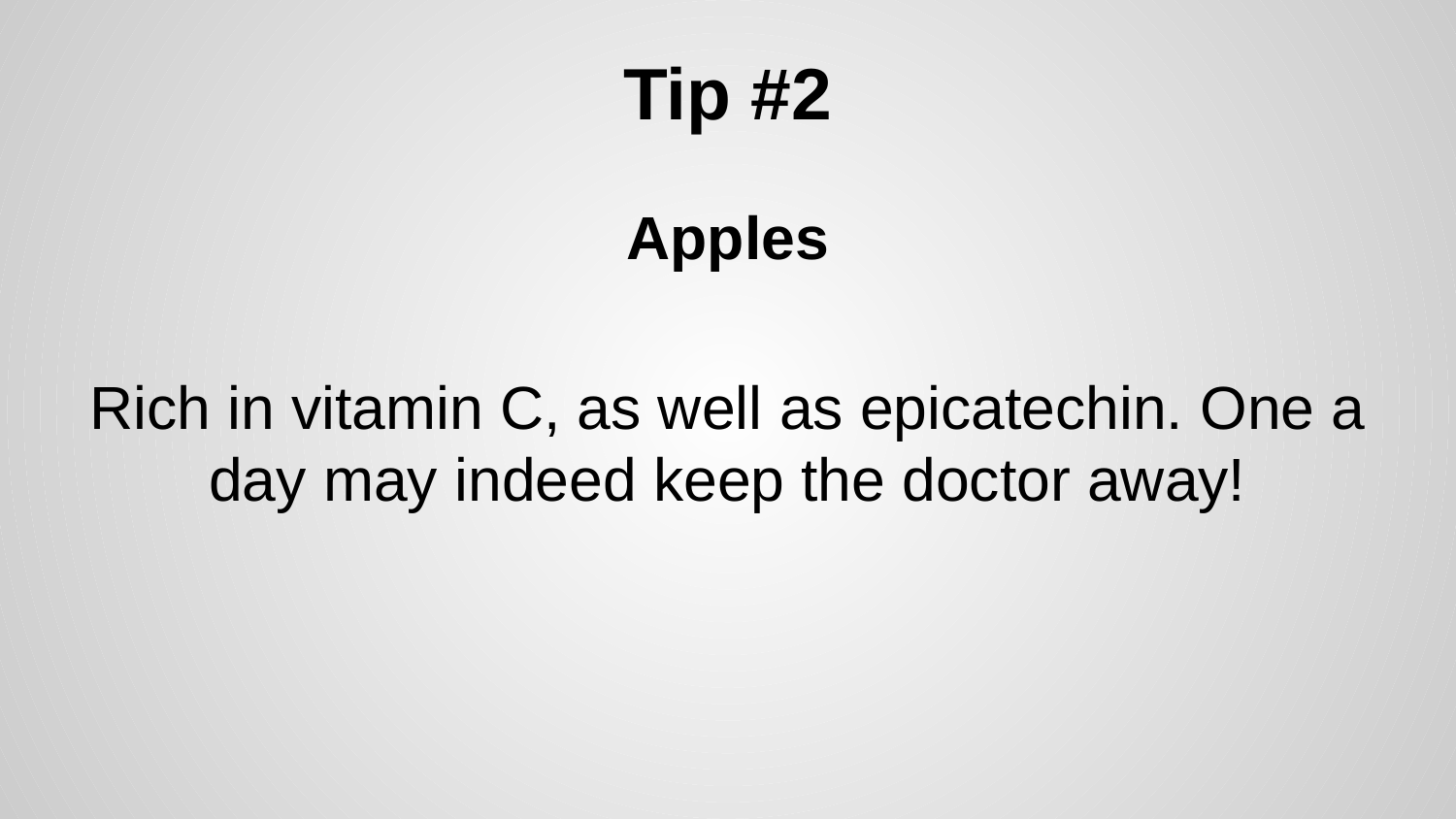

# Tip #2

Apples

Rich in vitamin C, as well as epicatechin. One a day may indeed keep the doctor away!